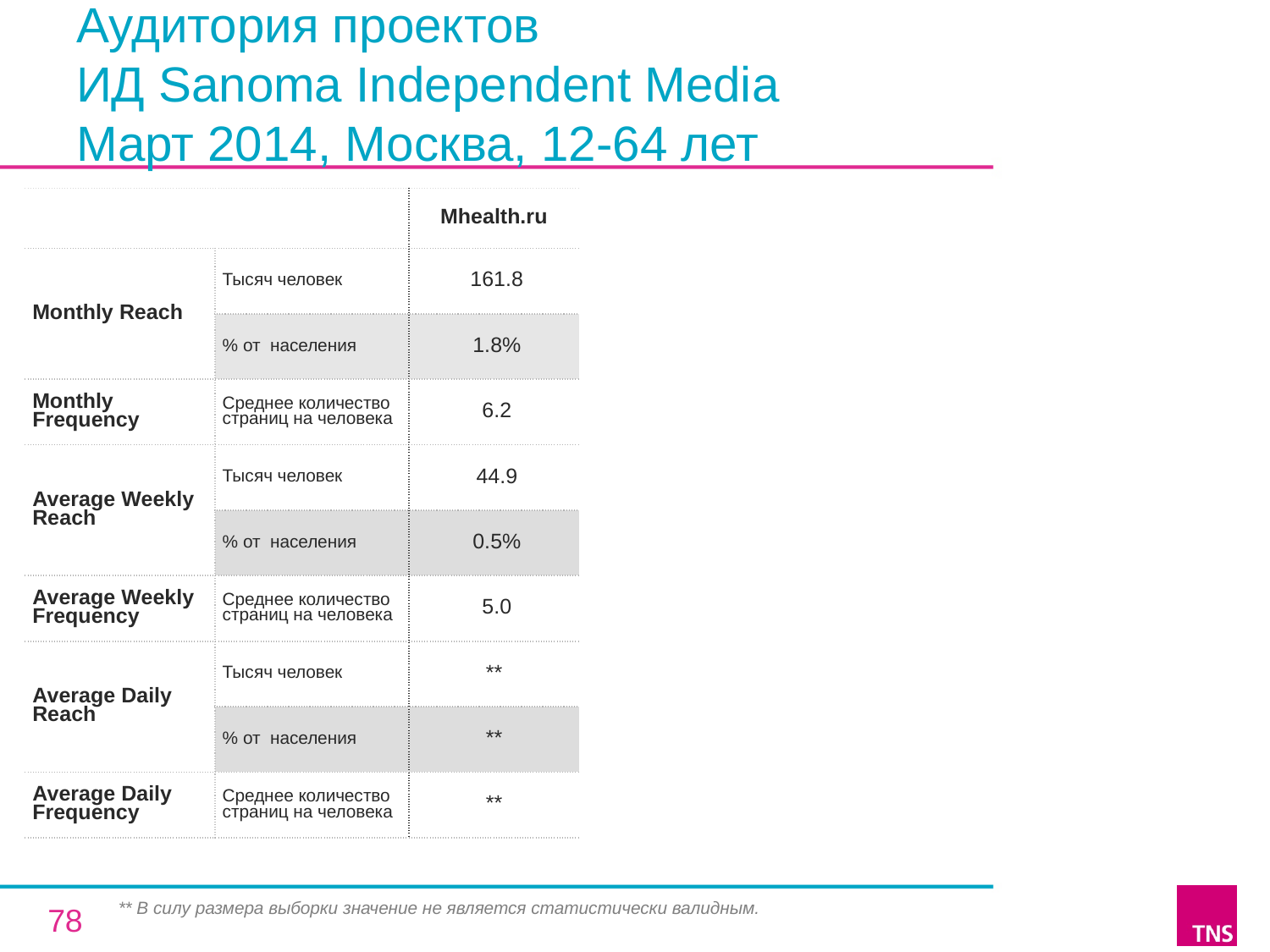

# Аудитория проектов ИД Sanoma Independent Media Март 2014, Москва, 12-64 лет
|  |  | Mhealth.ru |
| --- | --- | --- |
| Monthly Reach | Тысяч человек | 161.8 |
|  | % от населения | 1.8% |
| Monthly Frequency | Среднее количество страниц на человека | 6.2 |
| Average Weekly Reach | Тысяч человек | 44.9 |
|  | % от населения | 0.5% |
| Average Weekly Frequency | Среднее количество страниц на человека | 5.0 |
| Average Daily Reach | Тысяч человек | \*\* |
|  | % от населения | \*\* |
| Average Daily Frequency | Среднее количество страниц на человека | \*\* |
** В силу размера выборки значение не является статистически валидным.
78